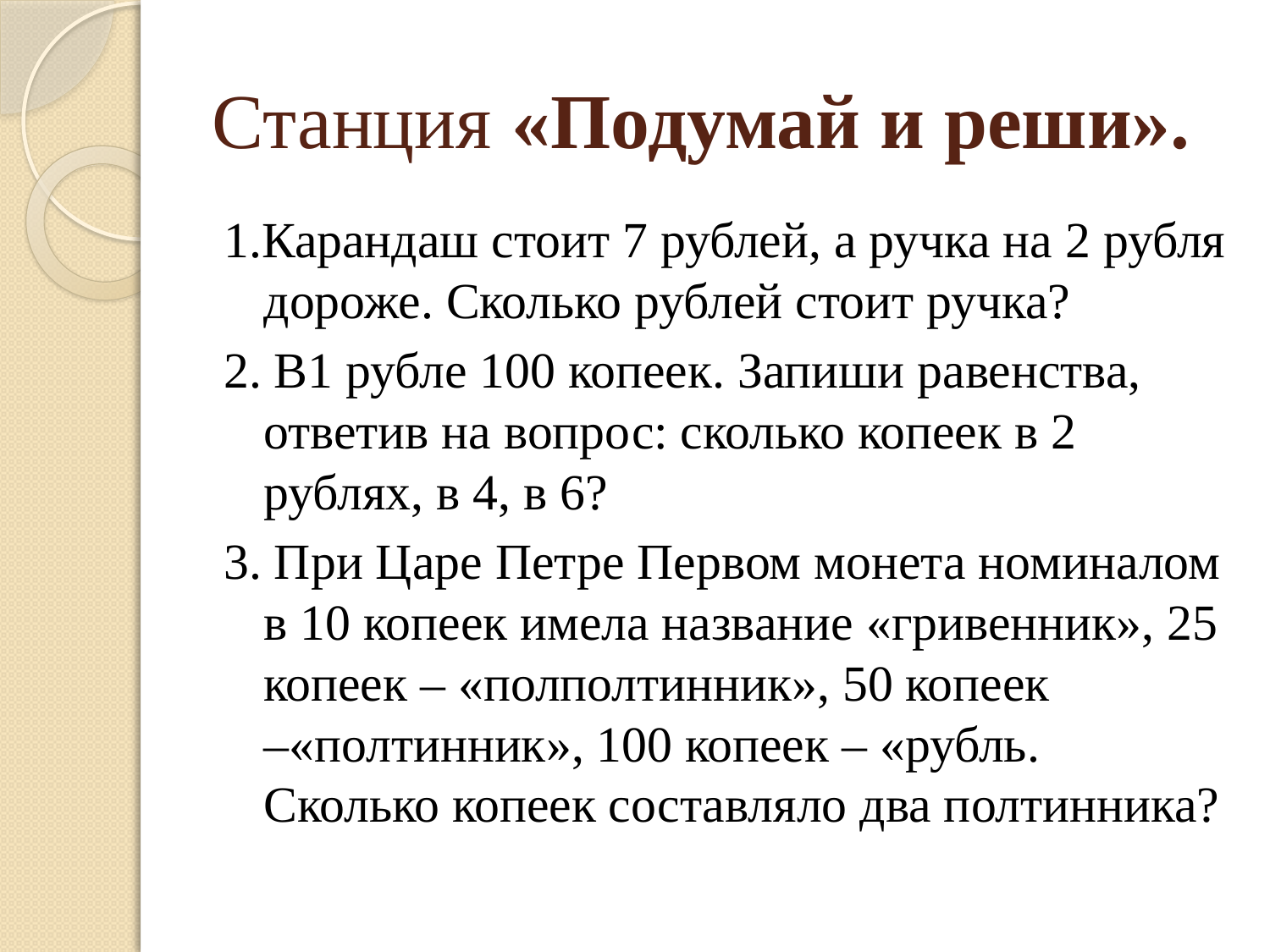

# Станция «Подумай и реши».
1.Карандаш стоит 7 рублей, а ручка на 2 рубля дороже. Сколько рублей стоит ручка?
2. В1 рубле 100 копеек. Запиши равенства, ответив на вопрос: сколько копеек в 2 рублях, в 4, в 6?
3. При Царе Петре Первом монета номиналом в 10 копеек имела название «гривенник», 25 копеек – «полполтинник», 50 копеек –«полтинник», 100 копеек – «рубль. Сколько копеек составляло два полтинника?